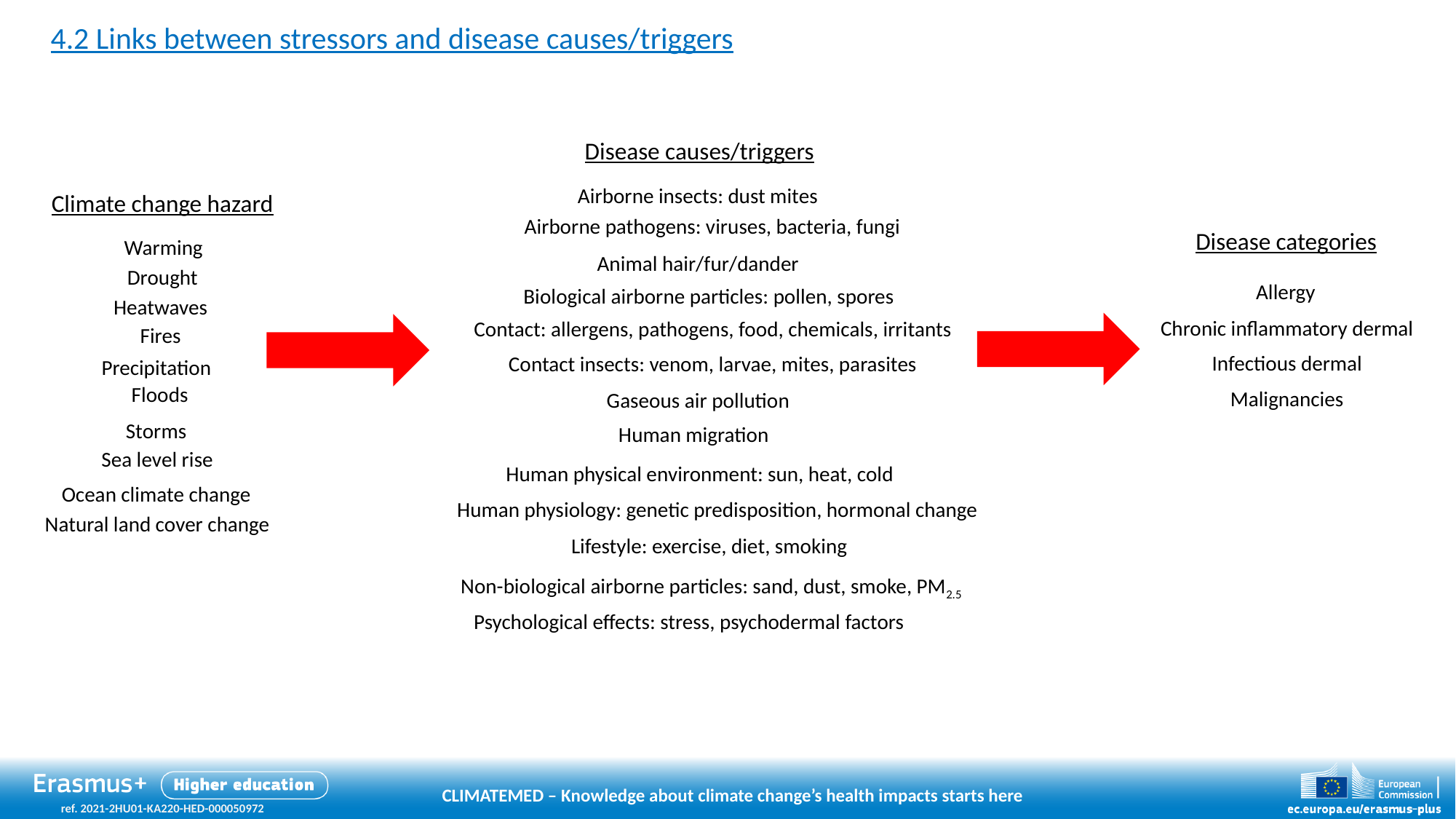

4.2 Links between stressors and disease causes/triggers

Disease causes/triggers
Airborne insects: dust mites
Airborne pathogens: viruses, bacteria, fungi
Animal hair/fur/dander
Biological airborne particles: pollen, spores
Contact: allergens, pathogens, food, chemicals, irritants
Contact insects: venom, larvae, mites, parasites
Gaseous air pollution
Human migration
Human physical environment: sun, heat, cold
Human physiology: genetic predisposition, hormonal change
Lifestyle: exercise, diet, smoking
Non-biological airborne particles: sand, dust, smoke, PM2.5
Psychological effects: stress, psychodermal factors
Climate change hazard
 Warming
Drought
Heatwaves
Fires
Precipitation
Floods
Storms
Sea level rise
Ocean climate change
Natural land cover change
Disease categories
Allergy
Chronic inflammatory dermal
Infectious dermal
Malignancies